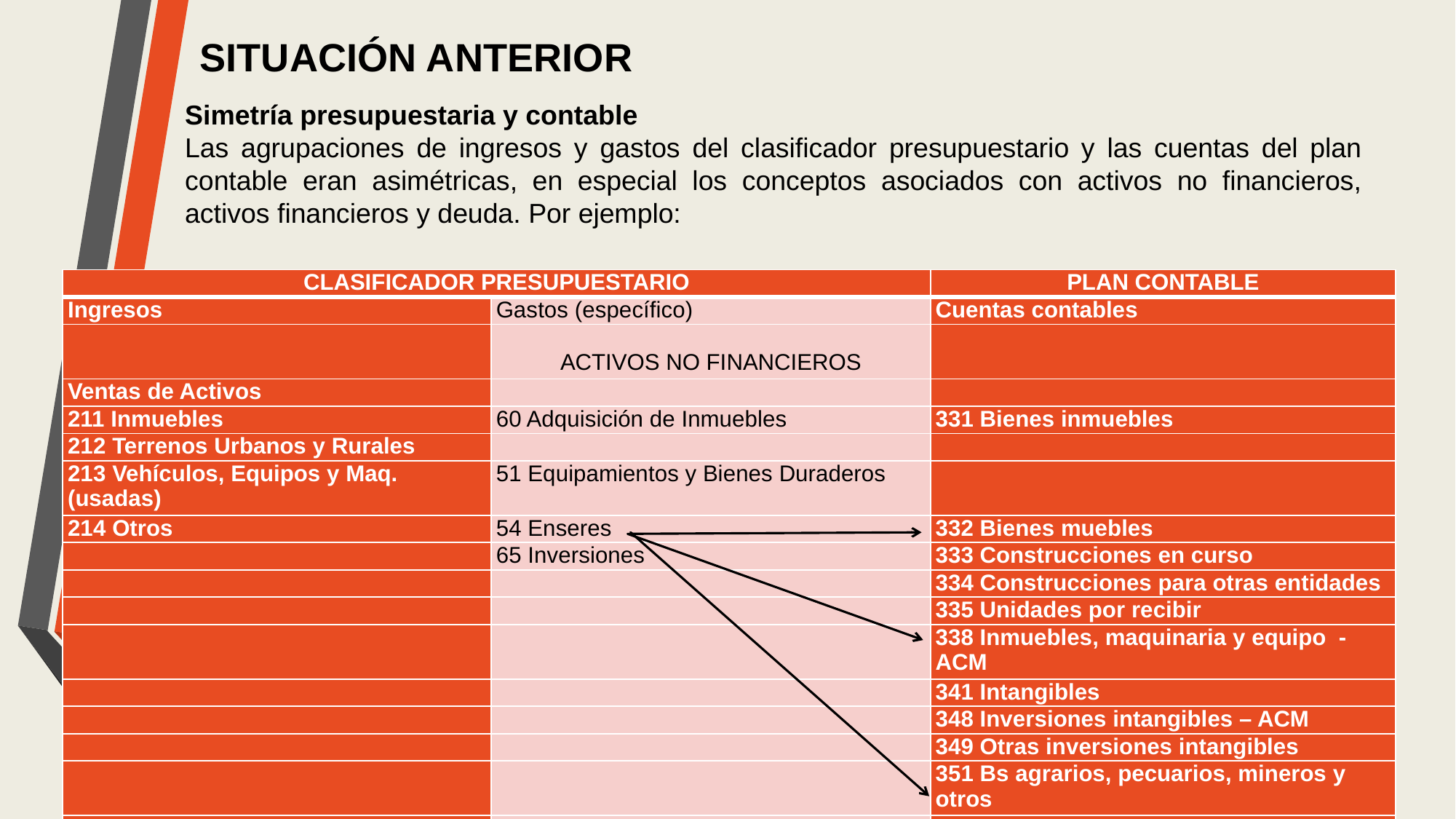

SITUACIÓN ANTERIOR
Simetría presupuestaria y contable
Las agrupaciones de ingresos y gastos del clasificador presupuestario y las cuentas del plan contable eran asimétricas, en especial los conceptos asociados con activos no financieros, activos financieros y deuda. Por ejemplo:
| CLASIFICADOR PRESUPUESTARIO |  | PLAN CONTABLE |
| --- | --- | --- |
| Ingresos | Gastos (específico) | Cuentas contables |
|  | ACTIVOS NO FINANCIEROS |  |
| Ventas de Activos |  |  |
| 211 Inmuebles | 60 Adquisición de Inmuebles | 331 Bienes inmuebles |
| 212 Terrenos Urbanos y Rurales |  |  |
| 213 Vehículos, Equipos y Maq. (usadas) | 51 Equipamientos y Bienes Duraderos |  |
| 214 Otros | 54 Enseres | 332 Bienes muebles |
|  | 65 Inversiones | 333 Construcciones en curso |
|  |  | 334 Construcciones para otras entidades |
|  |  | 335 Unidades por recibir |
|  |  | 338 Inmuebles, maquinaria y equipo - ACM |
|  |  | 341 Intangibles |
|  |  | 348 Inversiones intangibles – ACM |
|  |  | 349 Otras inversiones intangibles |
|  |  | 351 Bs agrarios, pecuarios, mineros y otros |
|  |  | 358 Bs agrarios, pesq., mineros y otros - ACM |
|  |  | 36 Bienes culturales |
|  |  | 37 Infraestructura pública |